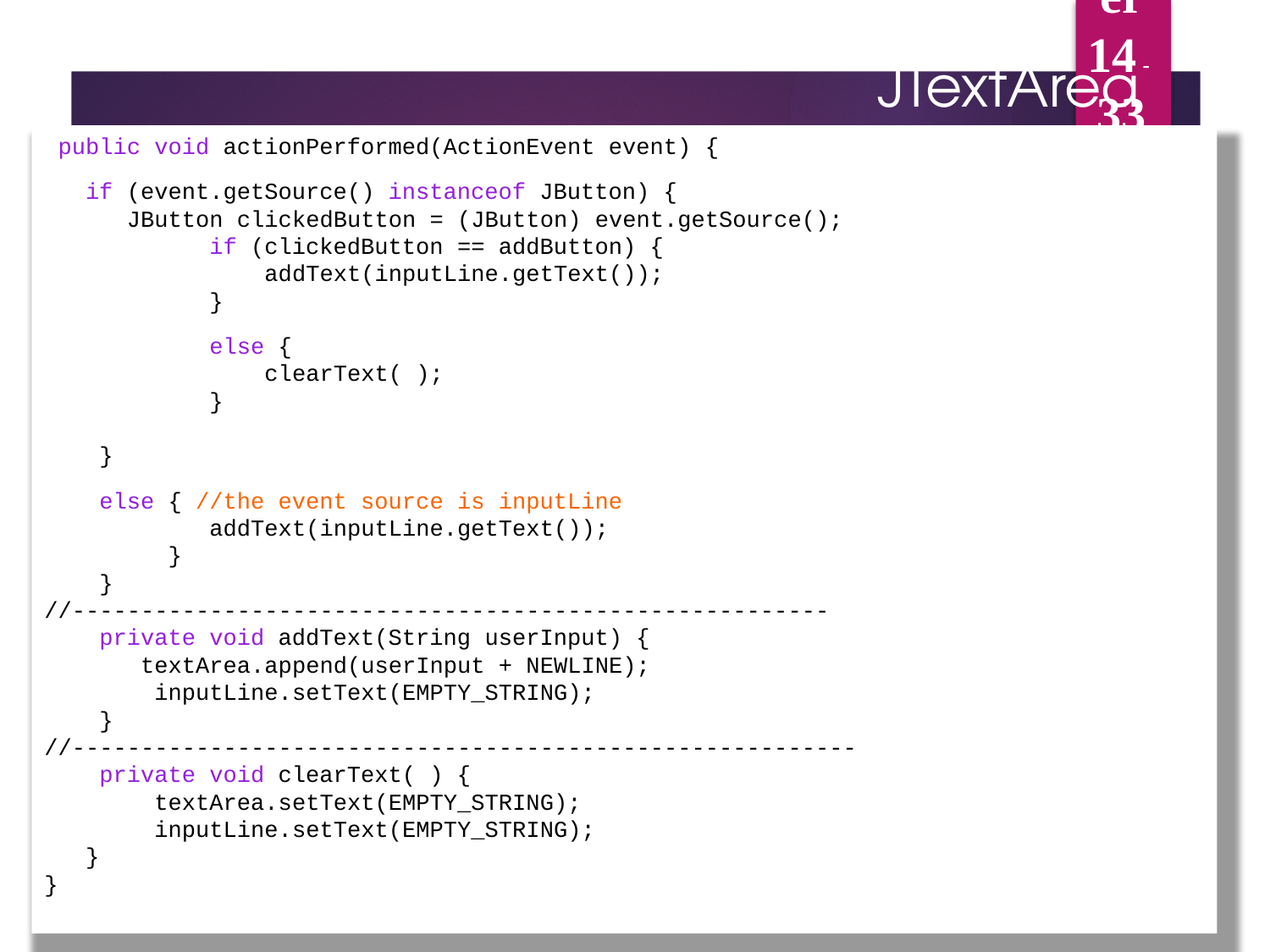

# JTextArea
 public void actionPerformed(ActionEvent event) {
   if (event.getSource() instanceof JButton) {
      JButton clickedButton = (JButton) event.getSource();
            if (clickedButton == addButton) {
                addText(inputLine.getText());
            }
            else {
                clearText( );
            }
    }
    else { //the event source is inputLine
            addText(inputLine.getText());
         }
    }
//-------------------------------------------------------
    private void addText(String userInput) {
       textArea.append(userInput + NEWLINE);
        inputLine.setText(EMPTY_STRING);
    }
//---------------------------------------------------------
    private void clearText( ) {
        textArea.setText(EMPTY_STRING);
        inputLine.setText(EMPTY_STRING);
   }
}

Chapter 14 - 33